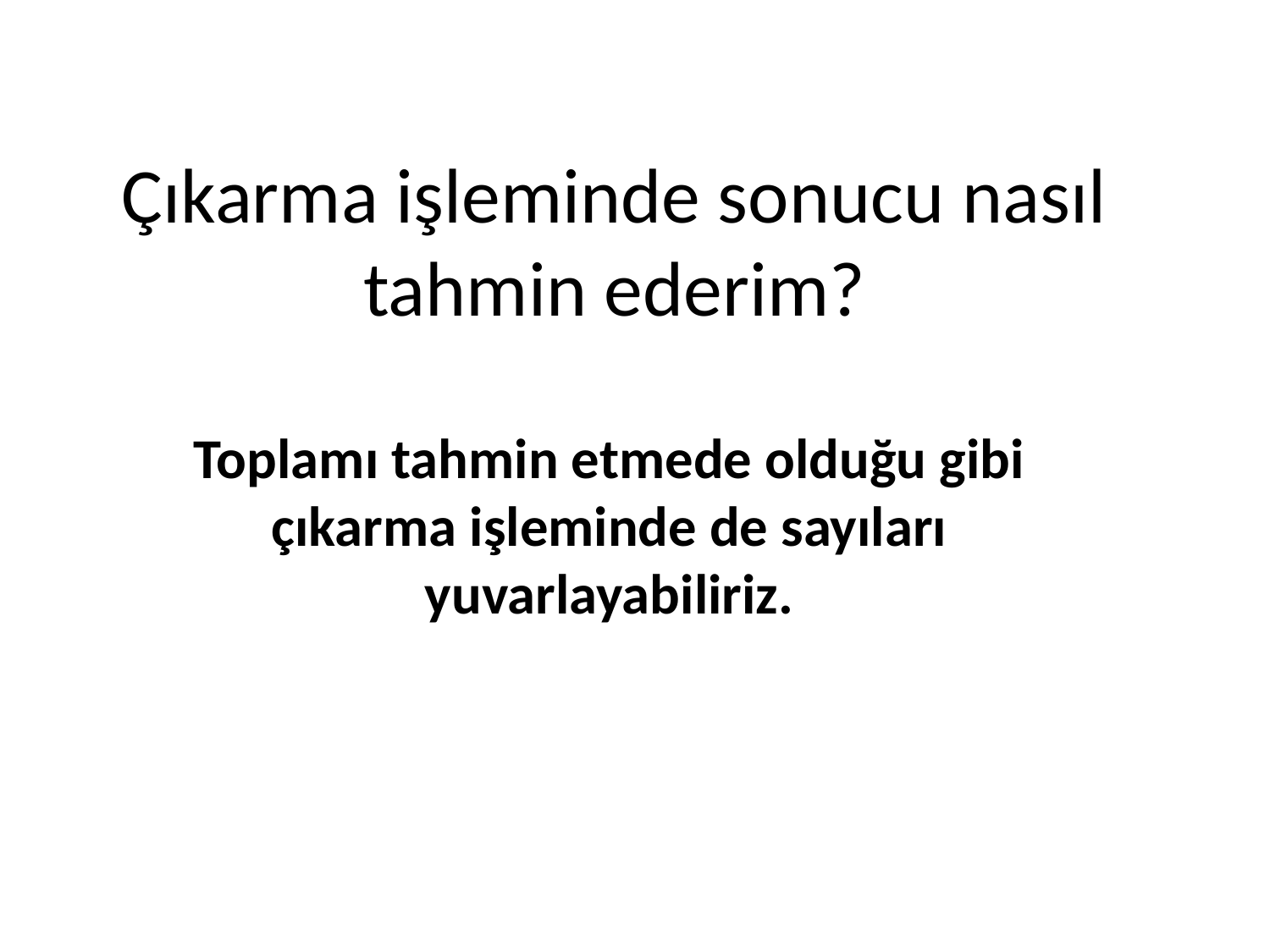

# Çıkarma işleminde sonucu nasıl tahmin ederim?
Toplamı tahmin etmede olduğu gibi çıkarma işleminde de sayıları yuvarlayabiliriz.